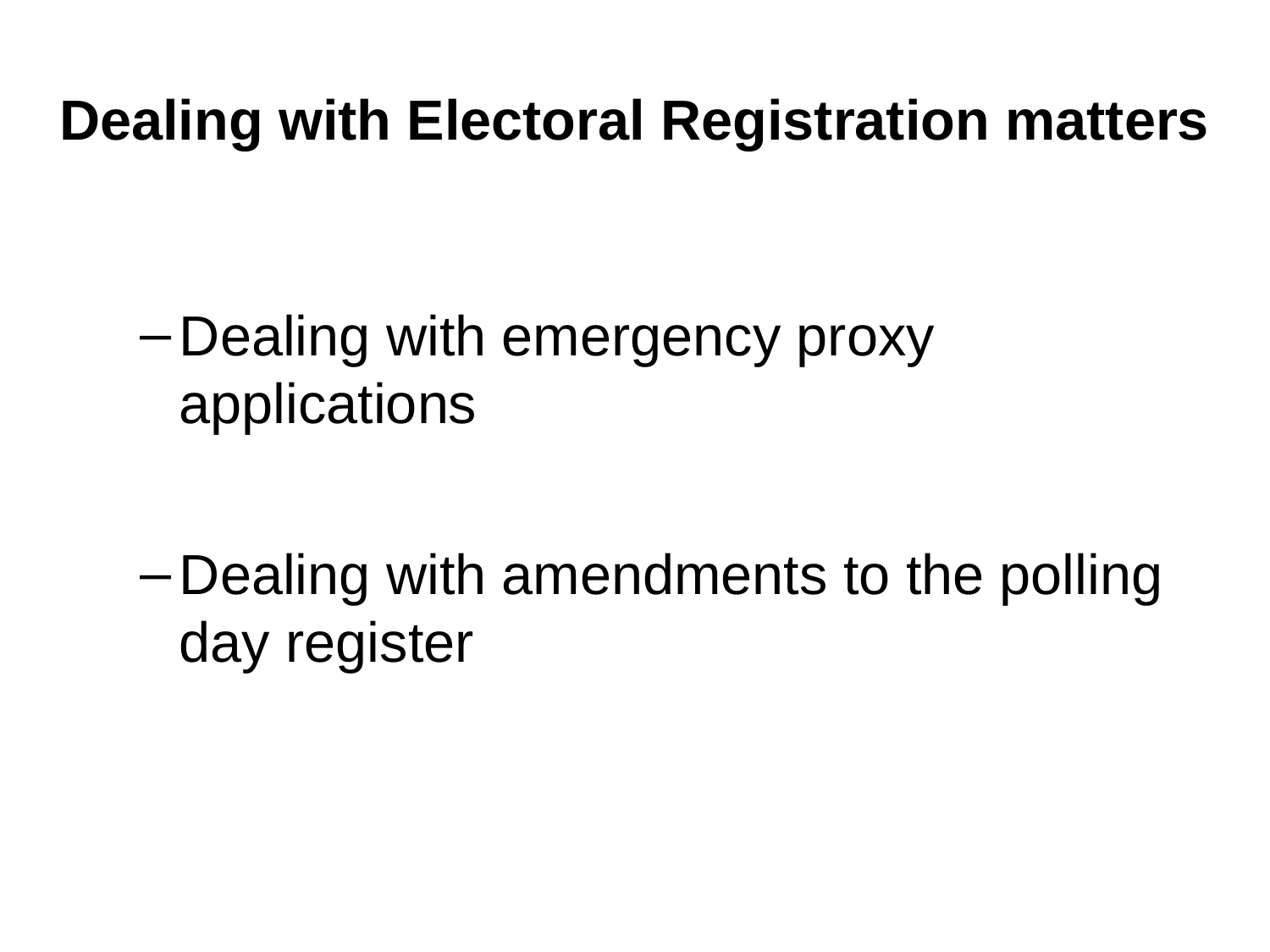

# Dealing with Electoral Registration matters

Dealing with emergency proxy applications

Dealing with amendments to the polling day register